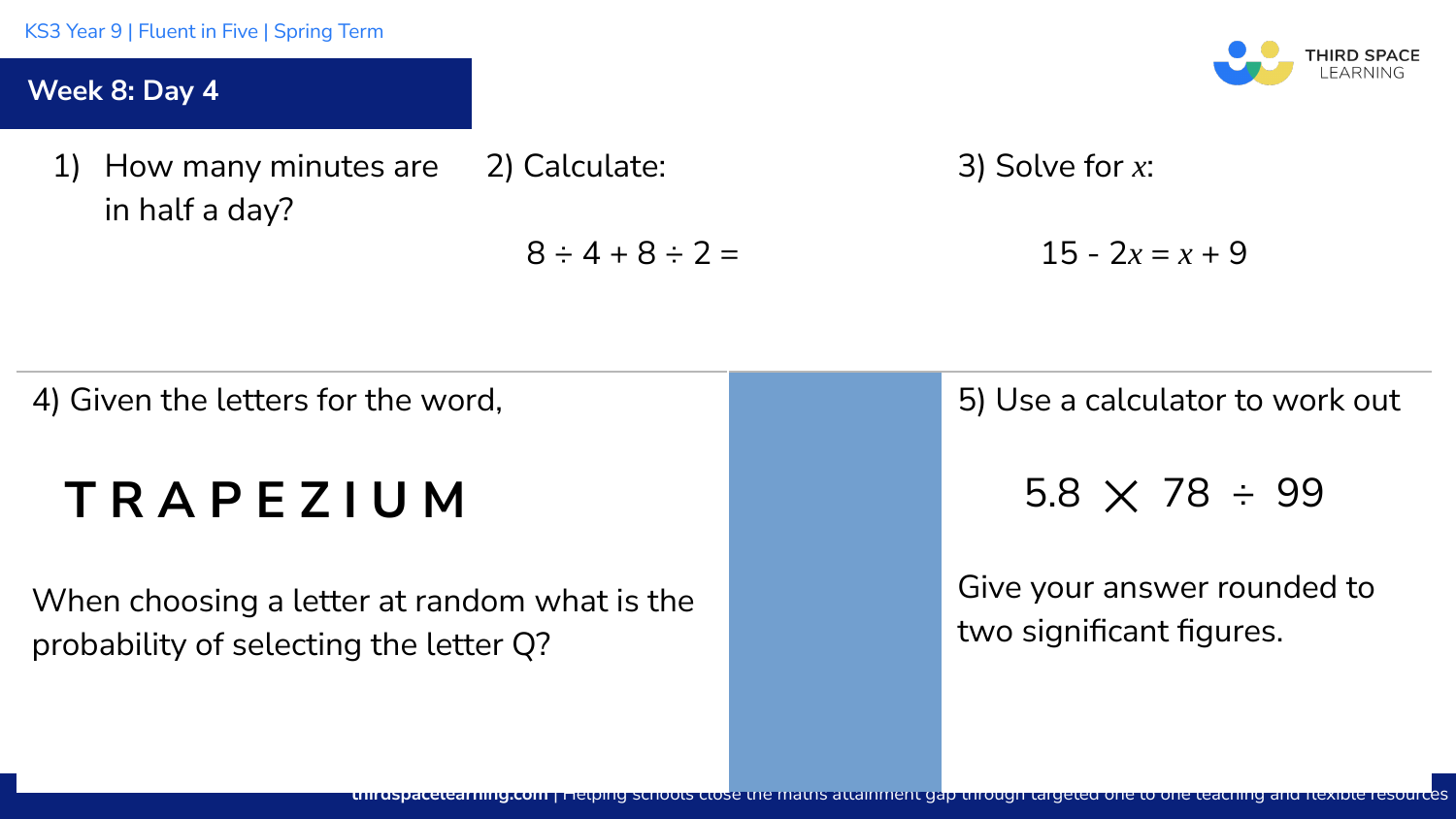

Week 8: Day 4
| How many minutes are in half a day? |  | 2) Calculate: 8 ÷ 4 + 8 ÷ 2 = |  | 3) Solve for x: 15 - 2x = x + 9 |
| --- | --- | --- | --- | --- |
| 4) Given the letters for the word, T R A P E Z I U M When choosing a letter at random what is the probability of selecting the letter Q? |  |  | 5) Use a calculator to work out 5.8 ⨉ 78 ÷ 99 Give your answer rounded to two significant figures. |  |